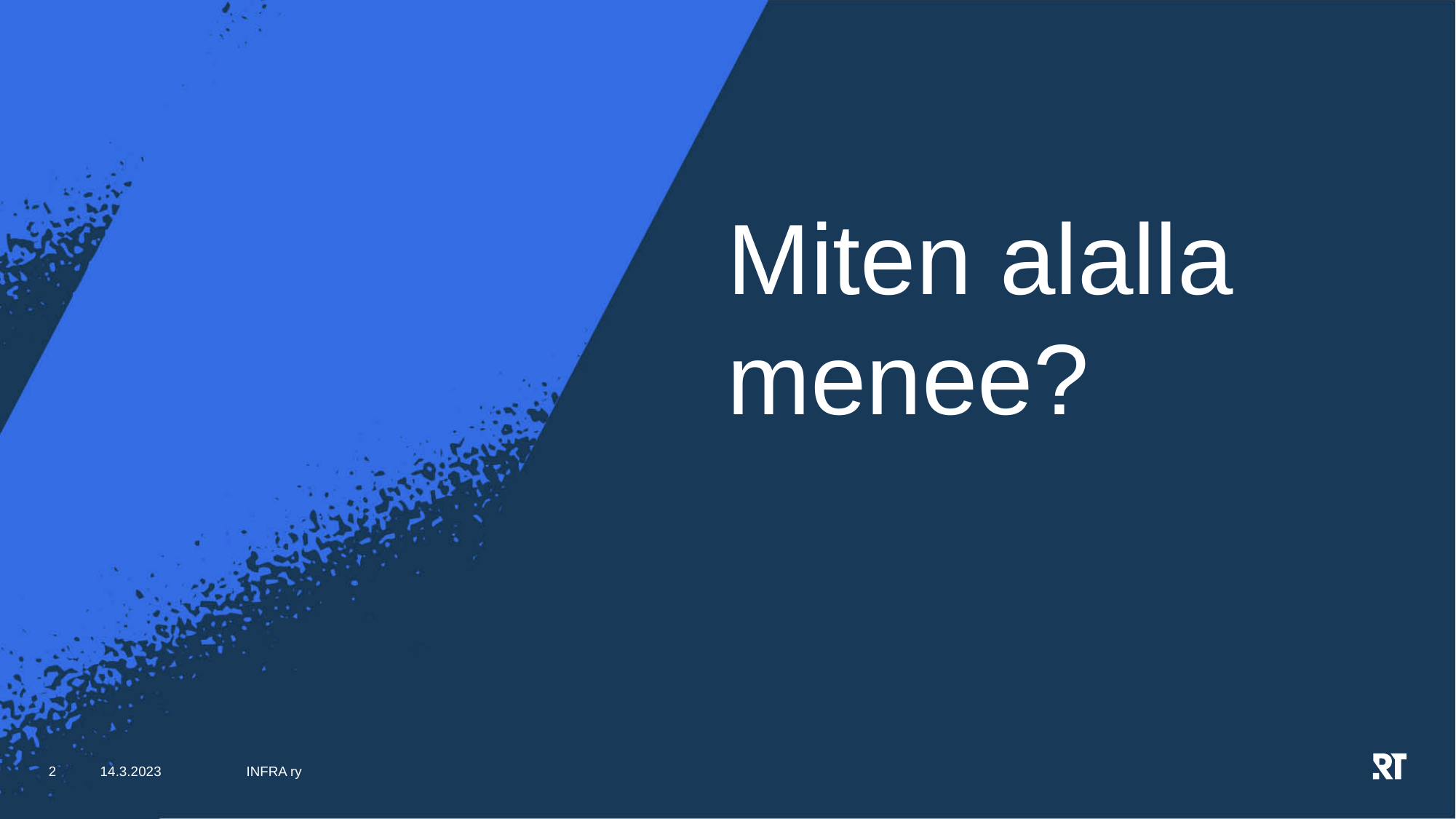

# Miten alalla menee?

2
14.3.2023
INFRA ry